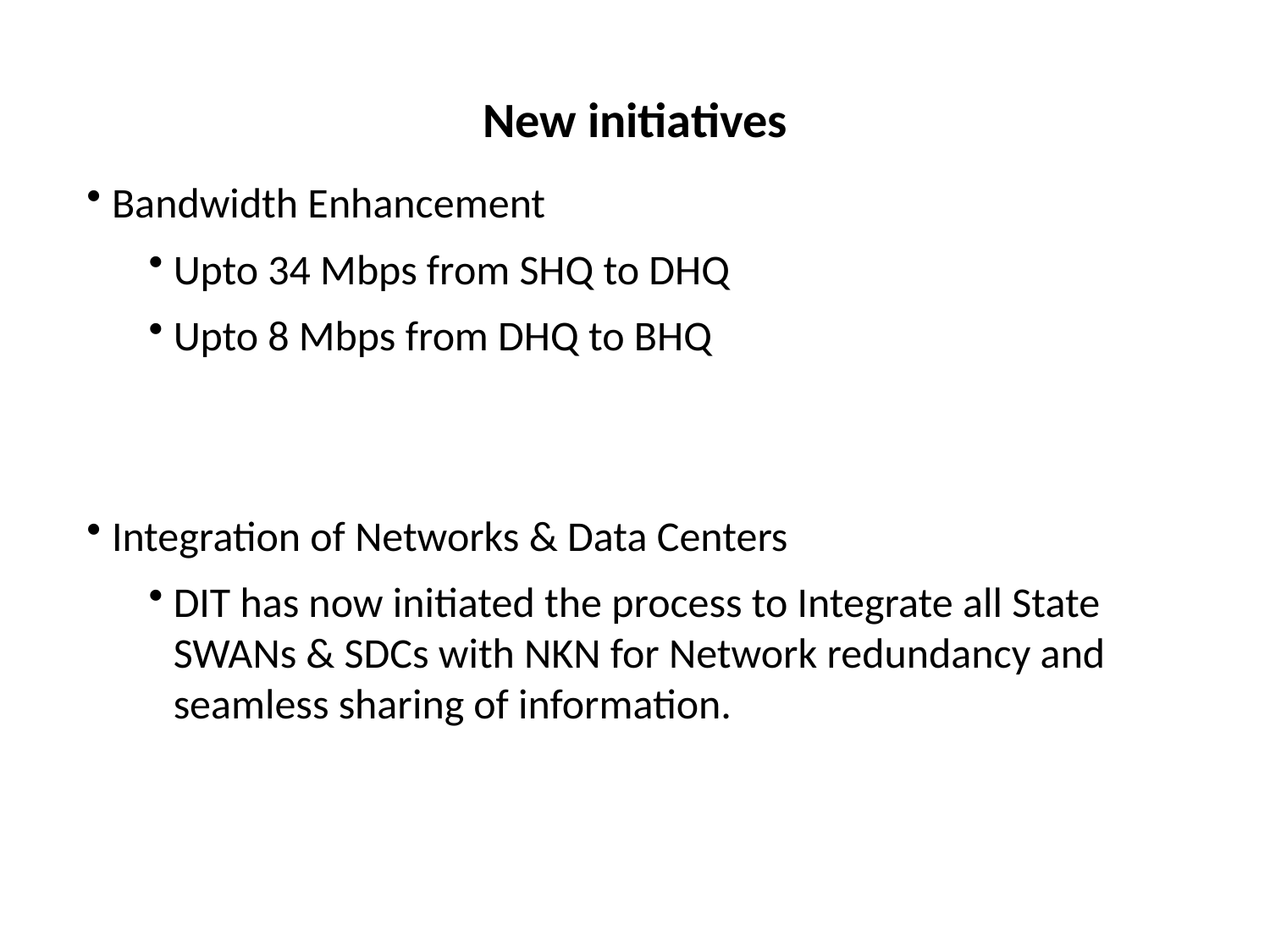

New initiatives
Bandwidth Enhancement
Upto 34 Mbps from SHQ to DHQ
Upto 8 Mbps from DHQ to BHQ

Integration of Networks & Data Centers
DIT has now initiated the process to Integrate all State SWANs & SDCs with NKN for Network redundancy and seamless sharing of information.